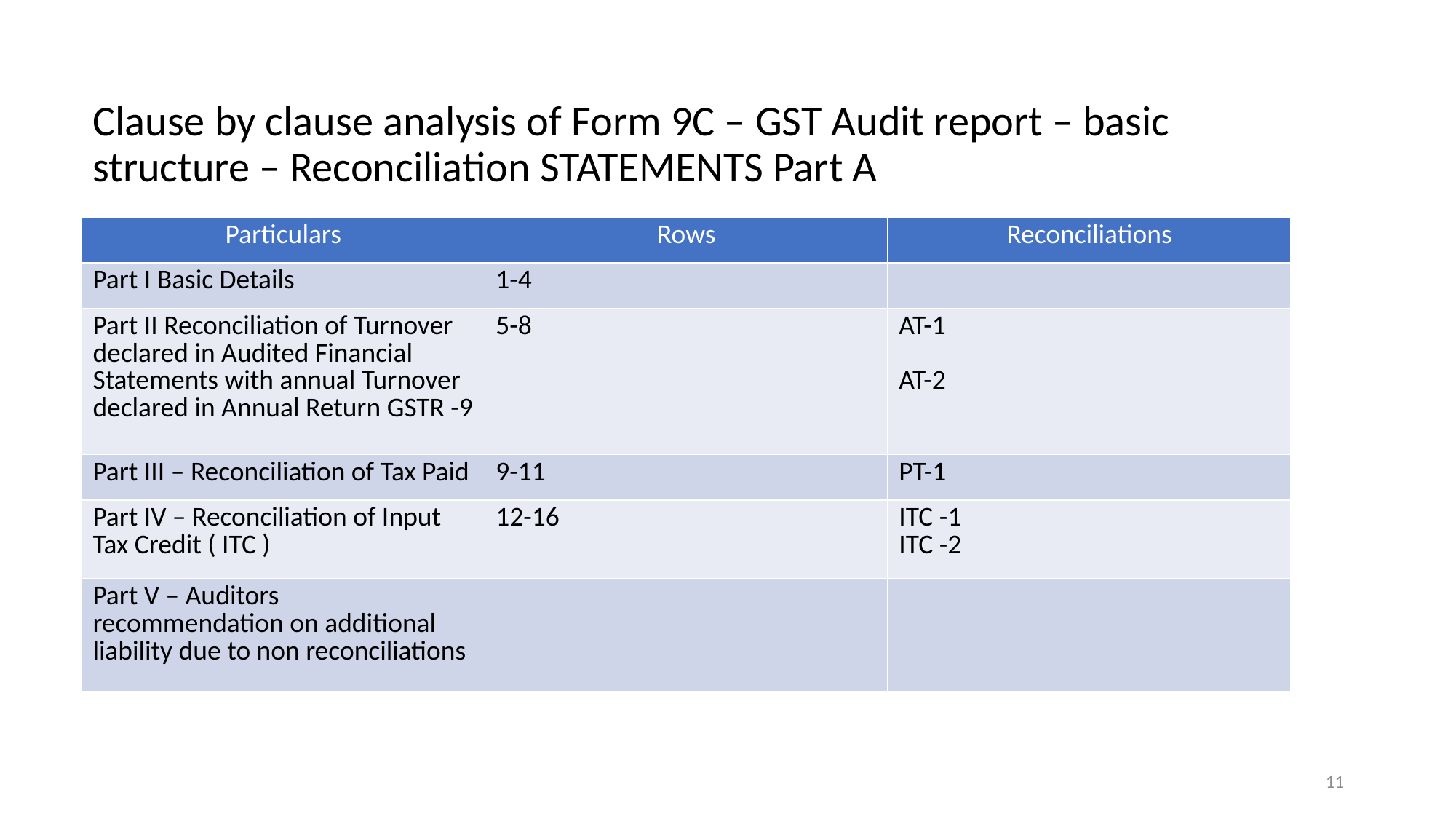

# Clause by clause analysis of Form 9C – GST Audit report – basic structure – Reconciliation STATEMENTS Part A
| Particulars | Rows | Reconciliations |
| --- | --- | --- |
| Part I Basic Details | 1-4 |  |
| Part II Reconciliation of Turnover declared in Audited Financial Statements with annual Turnover declared in Annual Return GSTR -9 | 5-8 | AT-1 AT-2 |
| Part III – Reconciliation of Tax Paid | 9-11 | PT-1 |
| Part IV – Reconciliation of Input Tax Credit ( ITC ) | 12-16 | ITC -1 ITC -2 |
| Part V – Auditors recommendation on additional liability due to non reconciliations |  |  |
11